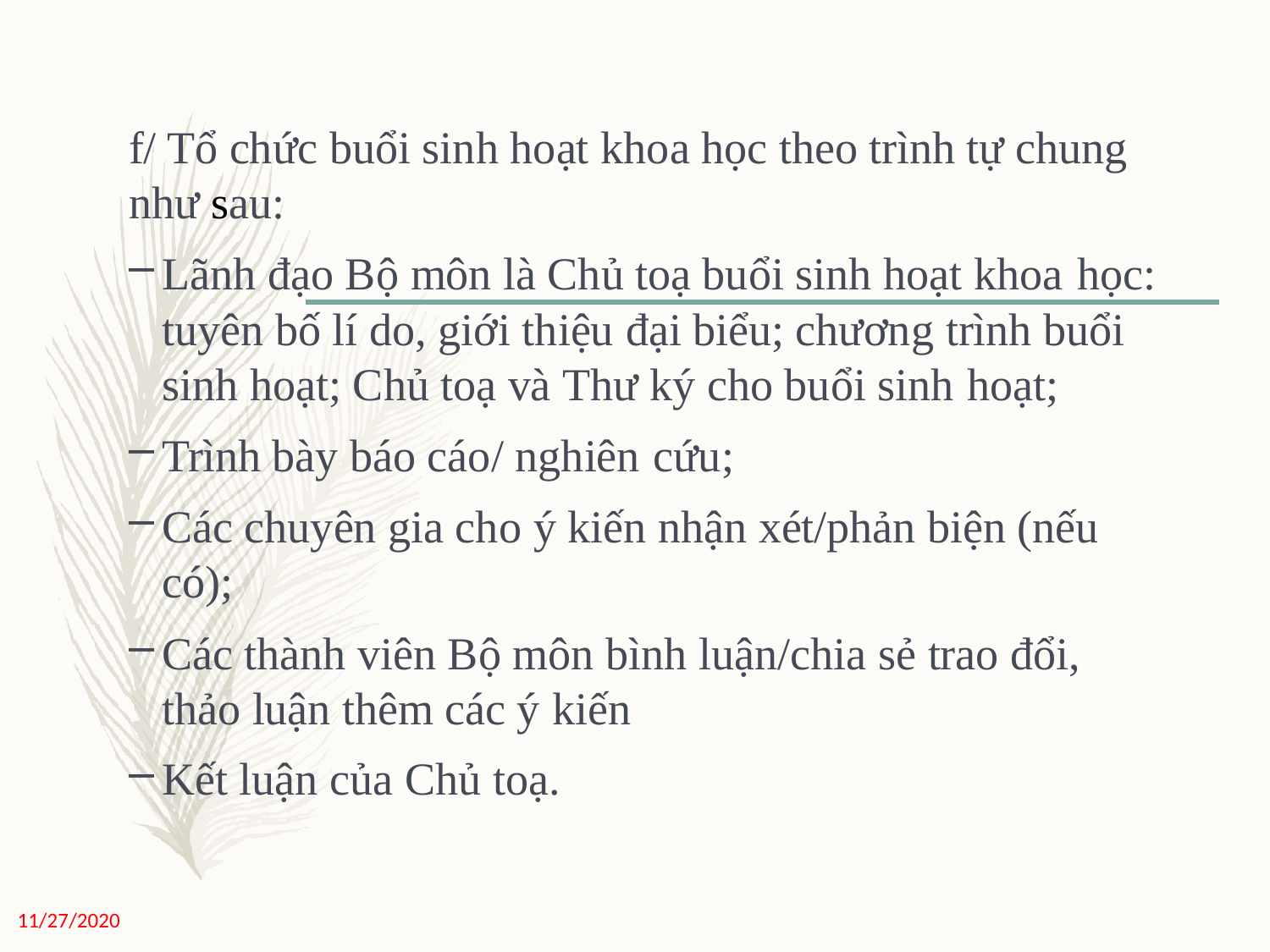

f/ Tổ chức buổi sinh hoạt khoa học theo trình tự chung như sau:
Lãnh đạo Bộ môn là Chủ toạ buổi sinh hoạt khoa học:
tuyên bố lí do, giới thiệu đại biểu; chương trình buổi sinh hoạt; Chủ toạ và Thư ký cho buổi sinh hoạt;
Trình bày báo cáo/ nghiên cứu;
Các chuyên gia cho ý kiến nhận xét/phản biện (nếu có);
Các thành viên Bộ môn bình luận/chia sẻ trao đổi, thảo luận thêm các ý kiến
Kết luận của Chủ toạ.
11/27/2020